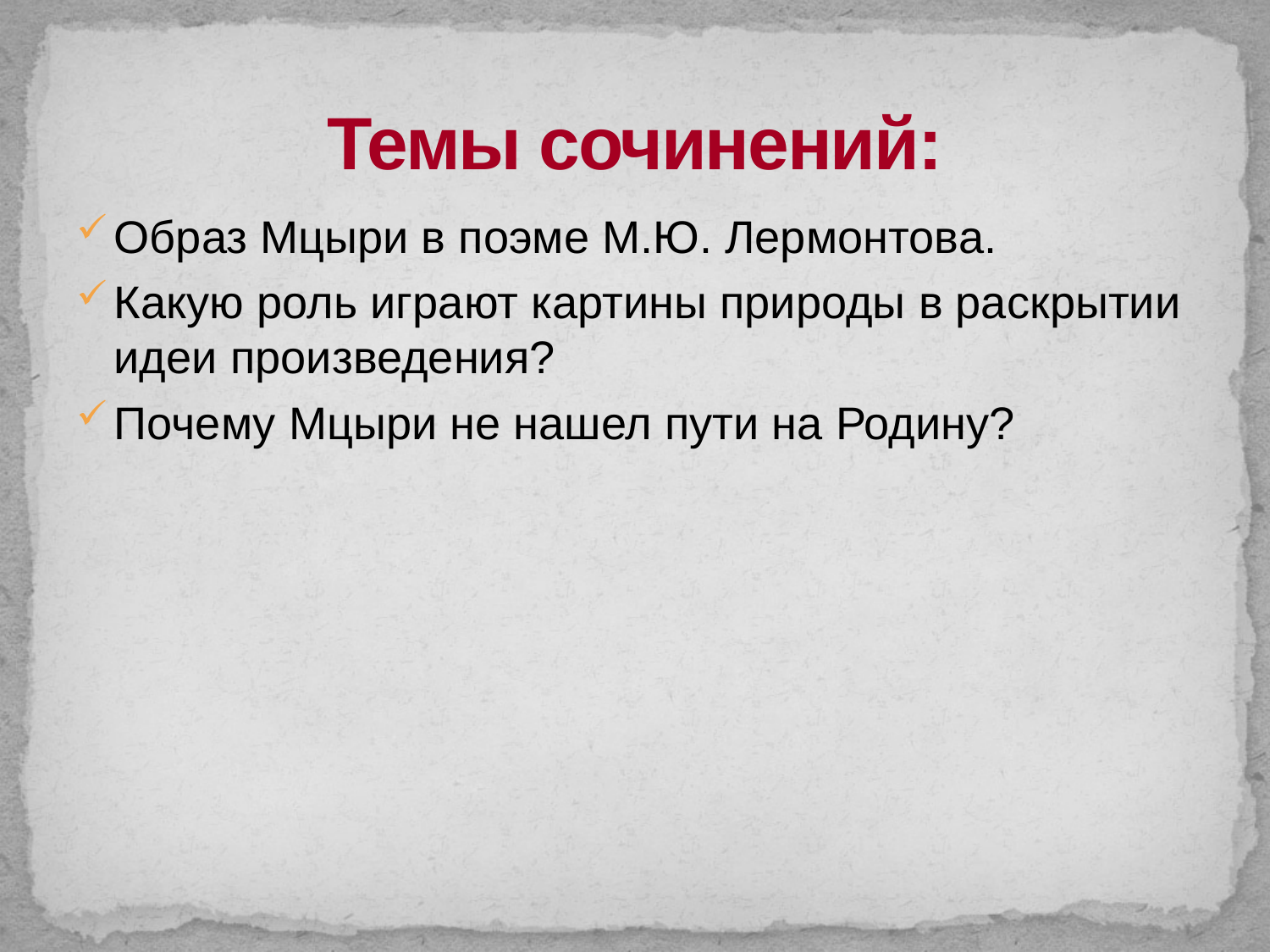

# Темы сочинений:
Образ Мцыри в поэме М.Ю. Лермонтова.
Какую роль играют картины природы в раскрытии идеи произведения?
Почему Мцыри не нашел пути на Родину?